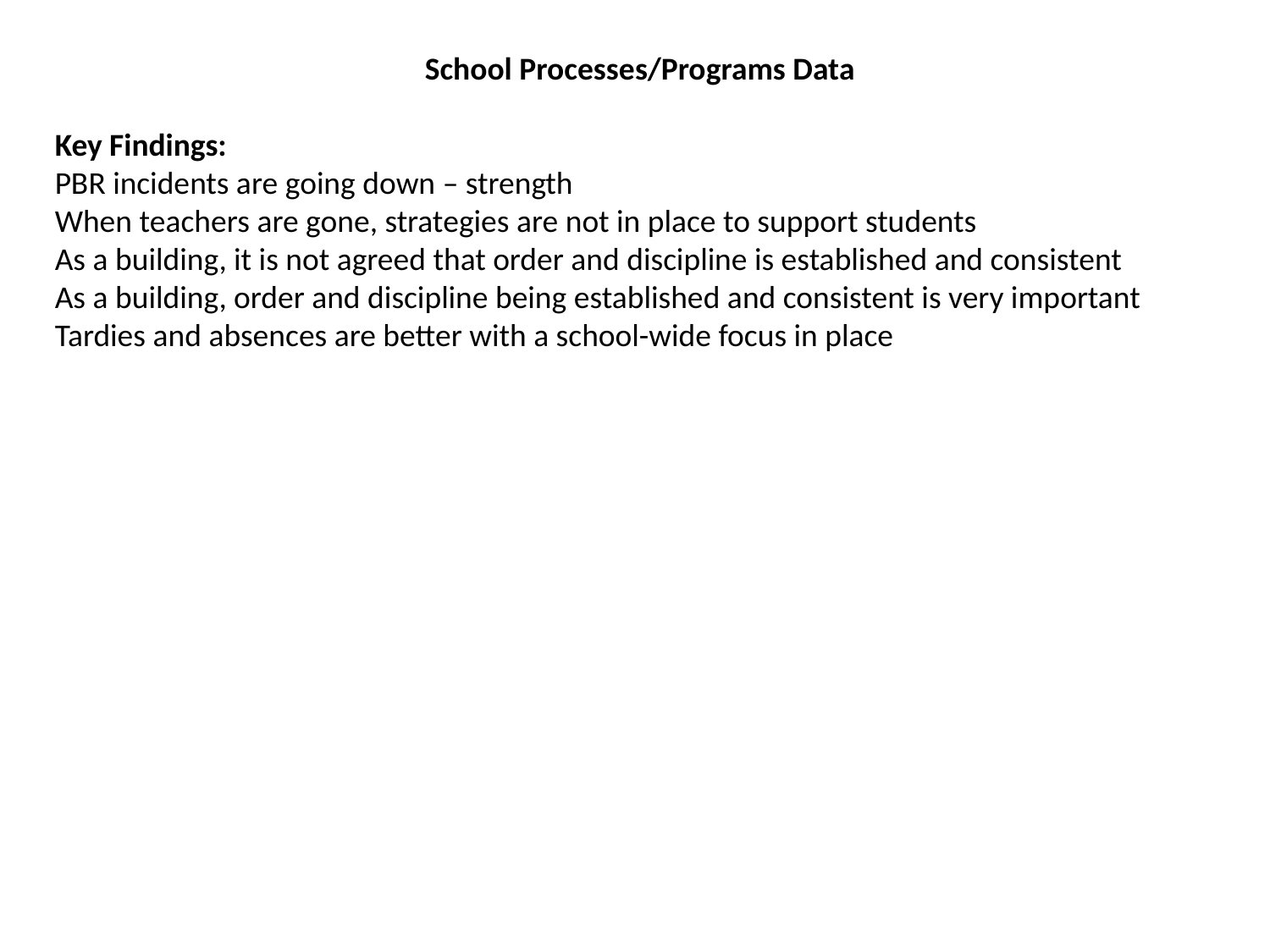

School Processes/Programs Data

Key Findings:
PBR incidents are going down – strength
When teachers are gone, strategies are not in place to support students
As a building, it is not agreed that order and discipline is established and consistent
As a building, order and discipline being established and consistent is very important
Tardies and absences are better with a school-wide focus in place